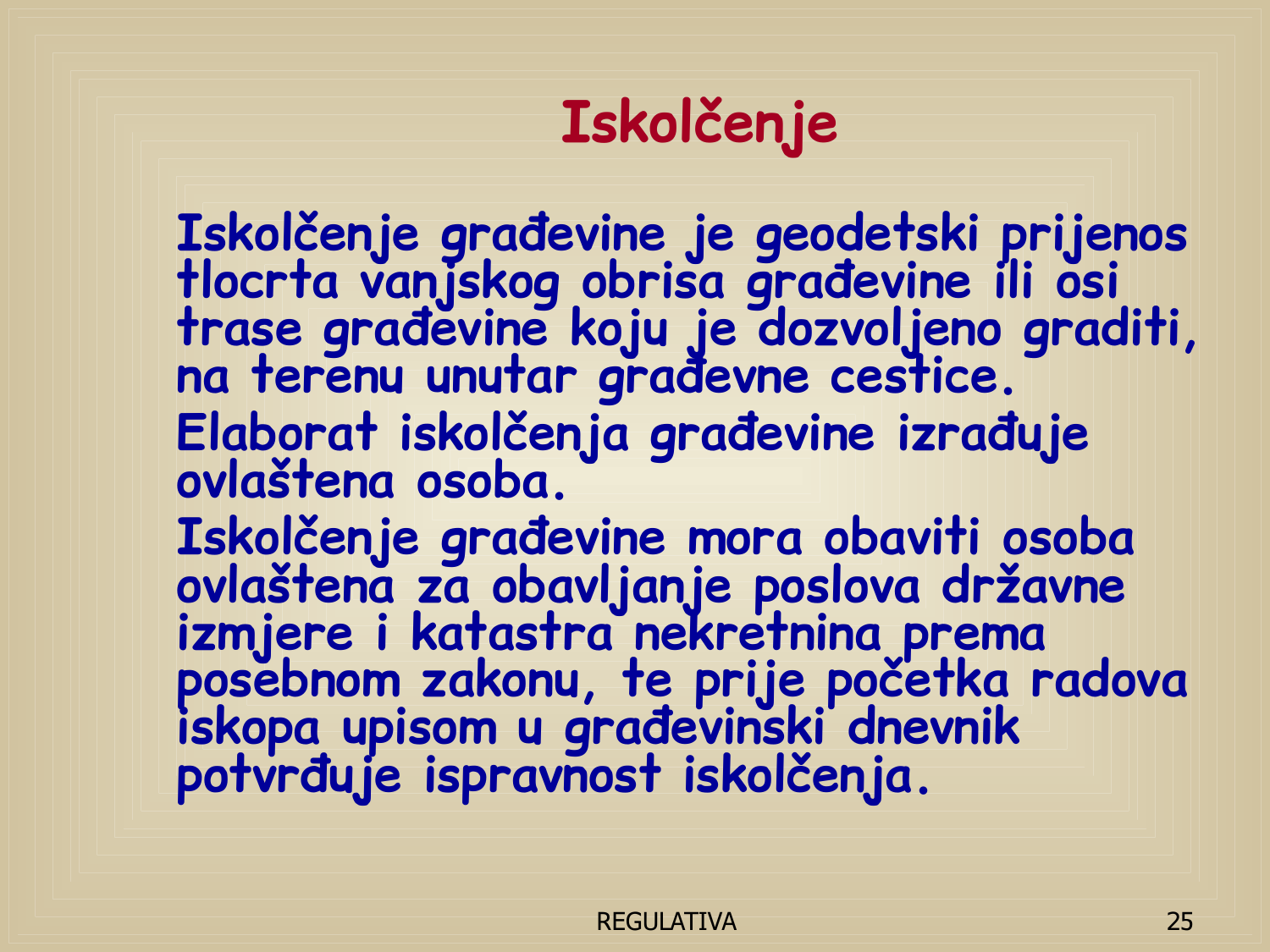

# Iskolčenje
Iskolčenje građevine je geodetski prijenos tlocrta vanjskog obrisa građevine ili osi trase građevine koju je dozvoljeno graditi, na terenu unutar građevne cestice.
Elaborat iskolčenja građevine izrađuje ovlaštena osoba.
Iskolčenje građevine mora obaviti osoba ovlaštena za obavljanje poslova državne izmjere i katastra nekretnina prema posebnom zakonu, te prije početka radova iskopa upisom u građevinski dnevnik potvrđuje ispravnost iskolčenja.
REGULATIVA
25